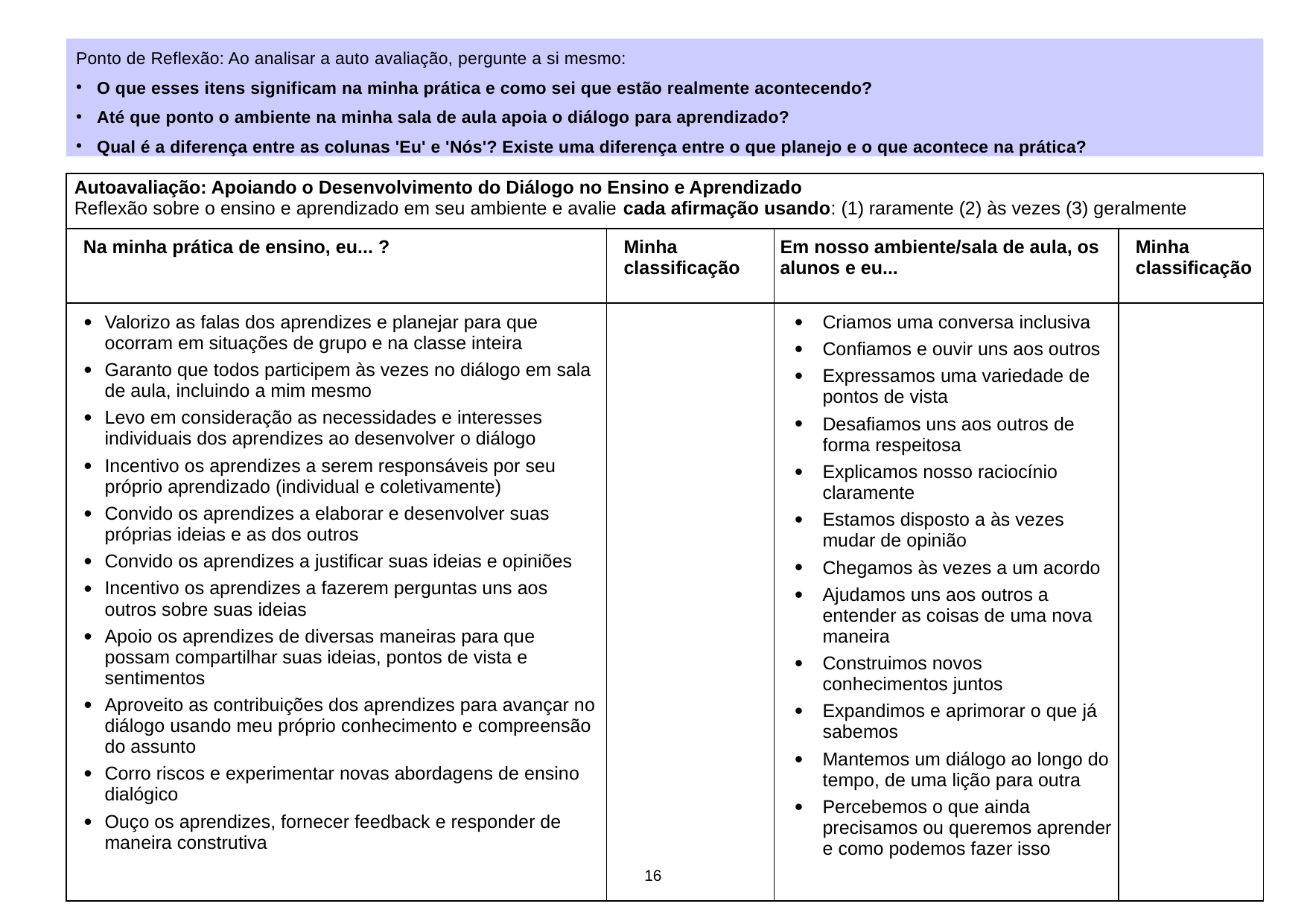

Ponto de Reflexão: Ao analisar a auto avaliação, pergunte a si mesmo:
O que esses itens significam na minha prática e como sei que estão realmente acontecendo?
Até que ponto o ambiente na minha sala de aula apoia o diálogo para aprendizado?
Qual é a diferença entre as colunas 'Eu' e 'Nós'? Existe uma diferença entre o que planejo e o que acontece na prática?
| Autoavaliação: Apoiando o Desenvolvimento do Diálogo no Ensino e Aprendizado Reflexão sobre o ensino e aprendizado em seu ambiente e avalie cada afirmação usando: (1) raramente (2) às vezes (3) geralmente |  |  |  |
| --- | --- | --- | --- |
| Na minha prática de ensino, eu... ? | Minha classificação | Em nosso ambiente/sala de aula, os alunos e eu... | Minha classificação |
| Valorizo as falas dos aprendizes e planejar para que ocorram em situações de grupo e na classe inteira Garanto que todos participem às vezes no diálogo em sala de aula, incluindo a mim mesmo Levo em consideração as necessidades e interesses individuais dos aprendizes ao desenvolver o diálogo Incentivo os aprendizes a serem responsáveis por seu próprio aprendizado (individual e coletivamente) Convido os aprendizes a elaborar e desenvolver suas próprias ideias e as dos outros Convido os aprendizes a justificar suas ideias e opiniões Incentivo os aprendizes a fazerem perguntas uns aos outros sobre suas ideias Apoio os aprendizes de diversas maneiras para que possam compartilhar suas ideias, pontos de vista e sentimentos Aproveito as contribuições dos aprendizes para avançar no diálogo usando meu próprio conhecimento e compreensão do assunto Corro riscos e experimentar novas abordagens de ensino dialógico Ouço os aprendizes, fornecer feedback e responder de maneira construtiva |  | Criamos uma conversa inclusiva Confiamos e ouvir uns aos outros Expressamos uma variedade de pontos de vista Desafiamos uns aos outros de forma respeitosa Explicamos nosso raciocínio claramente Estamos disposto a às vezes mudar de opinião Chegamos às vezes a um acordo Ajudamos uns aos outros a entender as coisas de uma nova maneira Construimos novos conhecimentos juntos Expandimos e aprimorar o que já sabemos Mantemos um diálogo ao longo do tempo, de uma lição para outra Percebemos o que ainda precisamos ou queremos aprender e como podemos fazer isso |  |
16